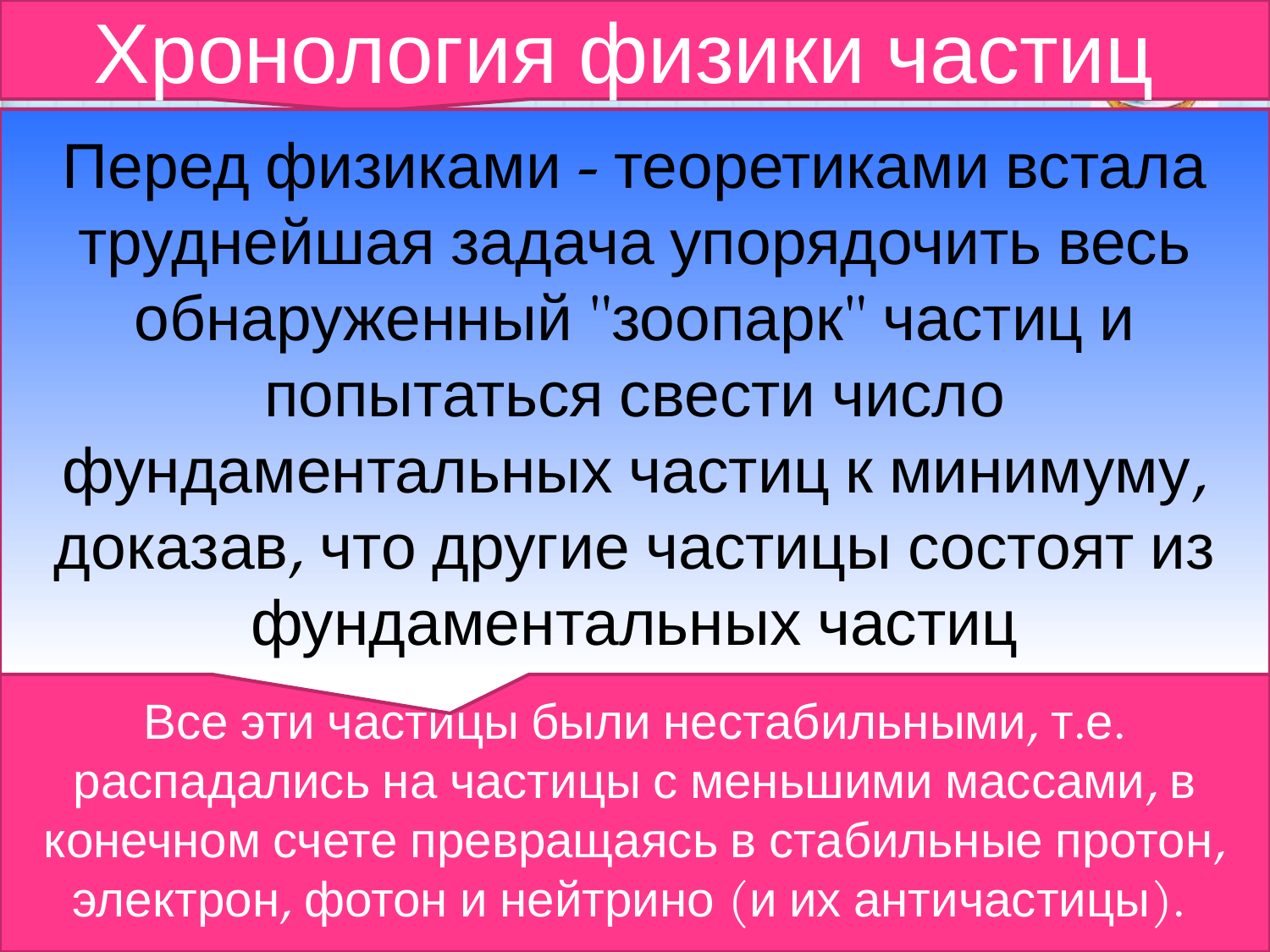

Хронология физики частиц
| Дата | Открытие (гипотеза) |
| --- | --- |
| Второй этап |  |
| 1947 г. | Открытие π-мезона p в космических лучах |
| До начала 1960-х гг. | Было открыто несколько сотен новых элементарных частиц, имеющих массы в диапазоне от 140 МэВ до 2 ГэВ. |
Перед физиками - теоретиками встала труднейшая задача упорядочить весь обнаруженный "зоопарк" частиц и попытаться свести число фундаментальных частиц к минимуму, доказав, что другие частицы состоят из фундаментальных частиц
Все эти частицы были нестабильными, т.е. распадались на частицы с меньшими массами, в конечном счете превращаясь в стабильные протон, электрон, фотон и нейтрино (и их античастицы).